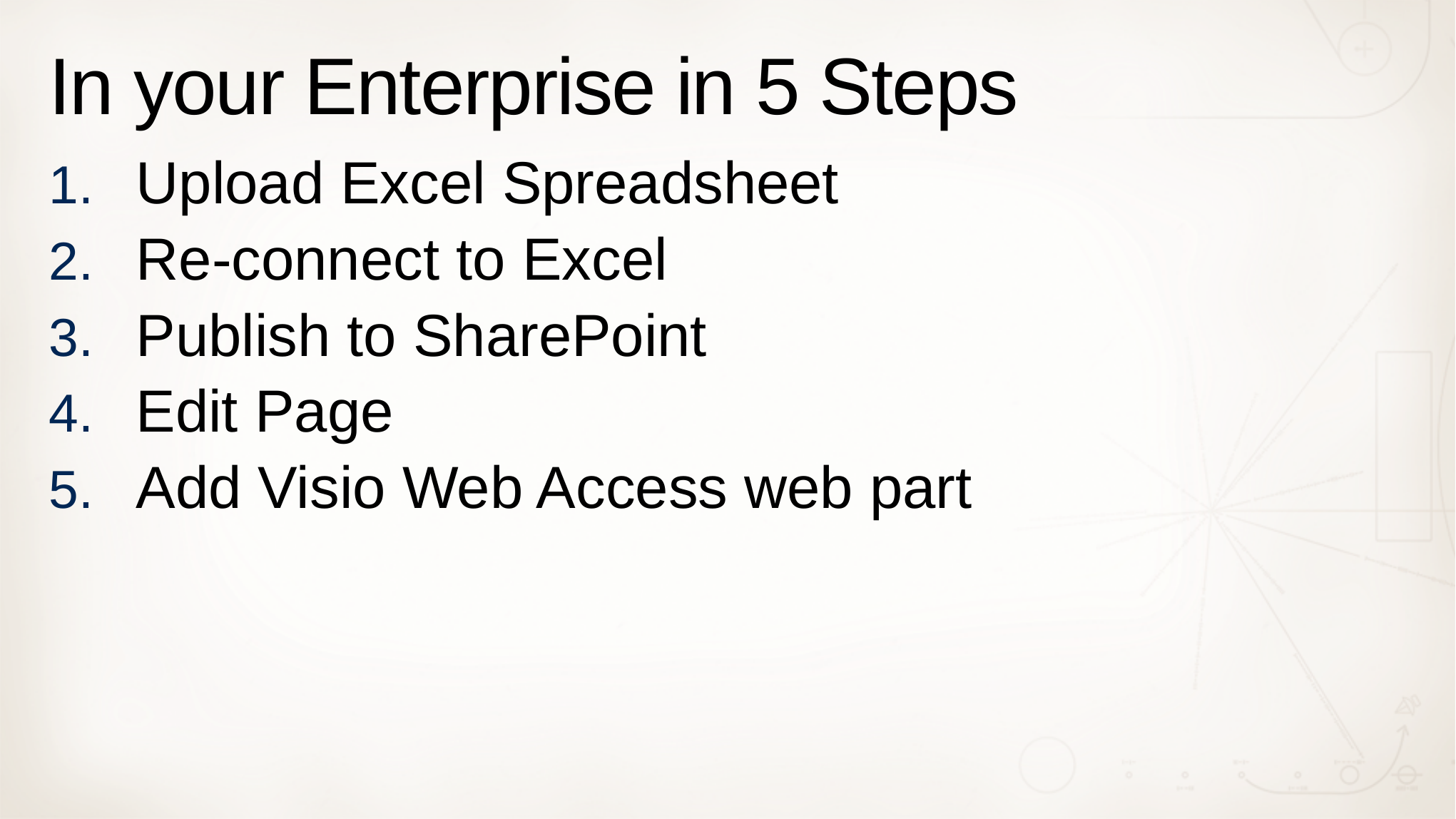

# In your Enterprise in 5 Steps
Upload Excel Spreadsheet
Re-connect to Excel
Publish to SharePoint
Edit Page
Add Visio Web Access web part